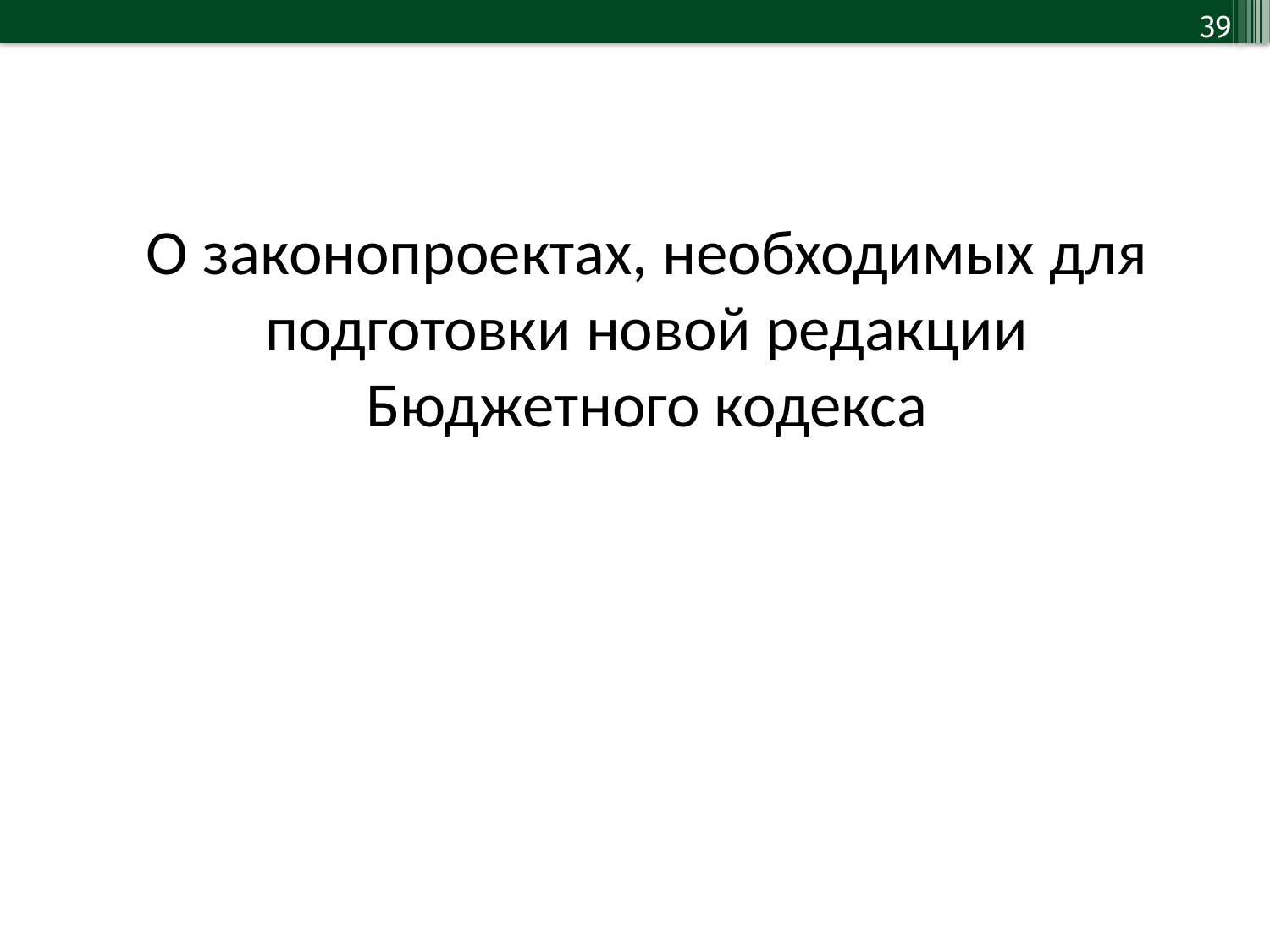

О законопроектах, необходимых для подготовки новой редакции
Бюджетного кодекса